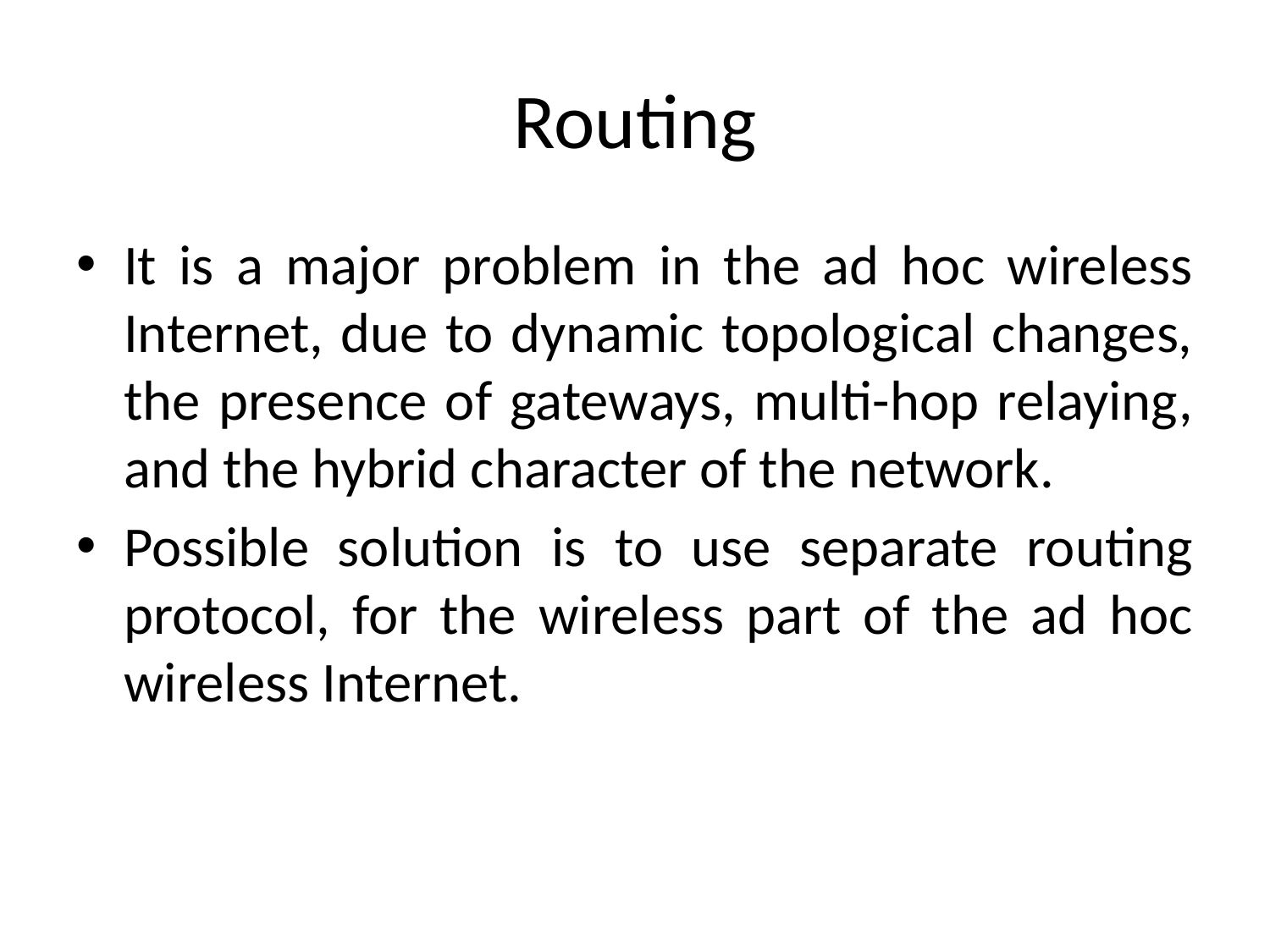

# Routing
It is a major problem in the ad hoc wireless Internet, due to dynamic topological changes, the presence of gateways, multi-hop relaying, and the hybrid character of the network.
Possible solution is to use separate routing protocol, for the wireless part of the ad hoc wireless Internet.